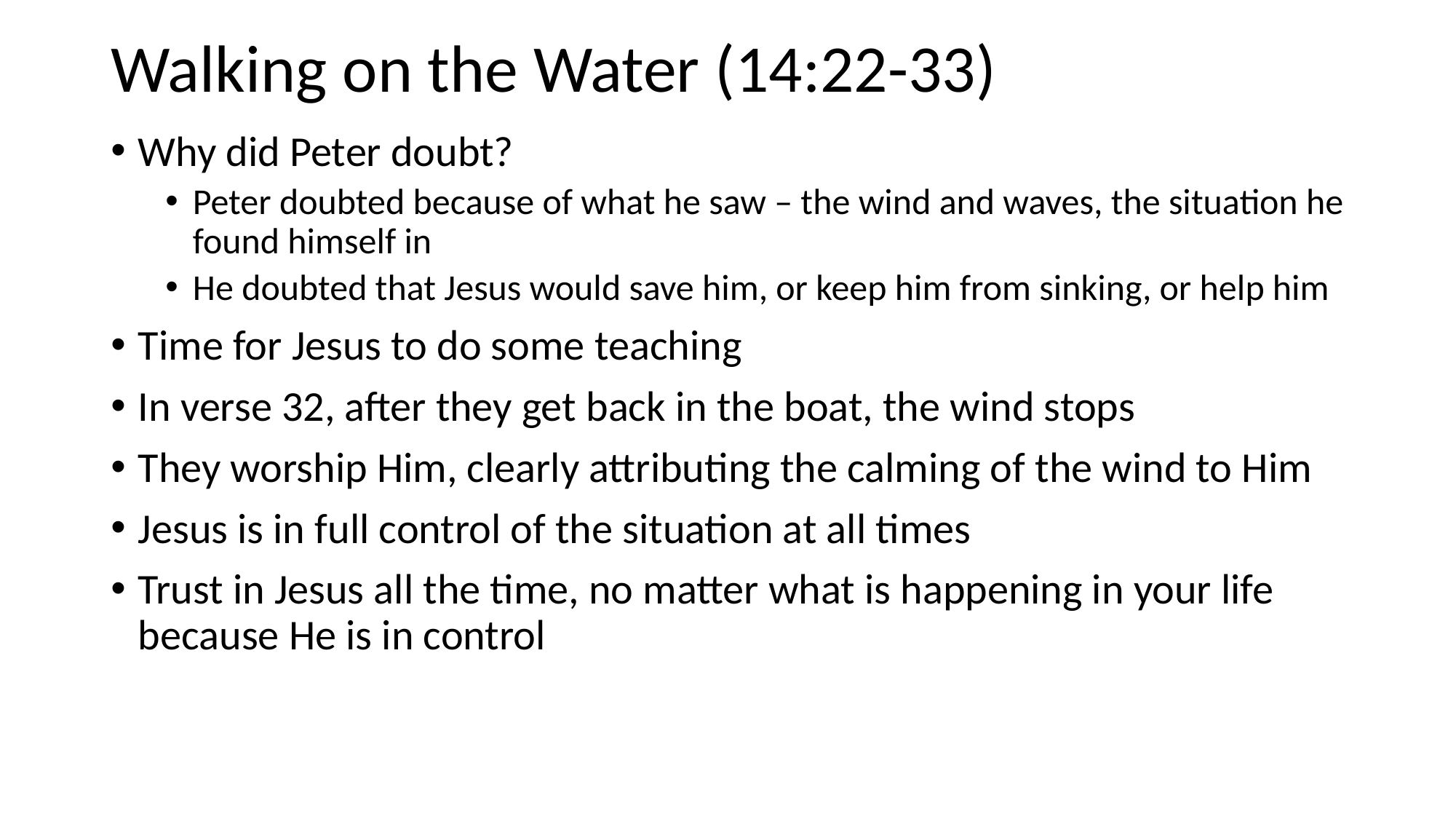

# Walking on the Water (14:22-33)
Why did Peter doubt?
Peter doubted because of what he saw – the wind and waves, the situation he found himself in
He doubted that Jesus would save him, or keep him from sinking, or help him
Time for Jesus to do some teaching
In verse 32, after they get back in the boat, the wind stops
They worship Him, clearly attributing the calming of the wind to Him
Jesus is in full control of the situation at all times
Trust in Jesus all the time, no matter what is happening in your life because He is in control